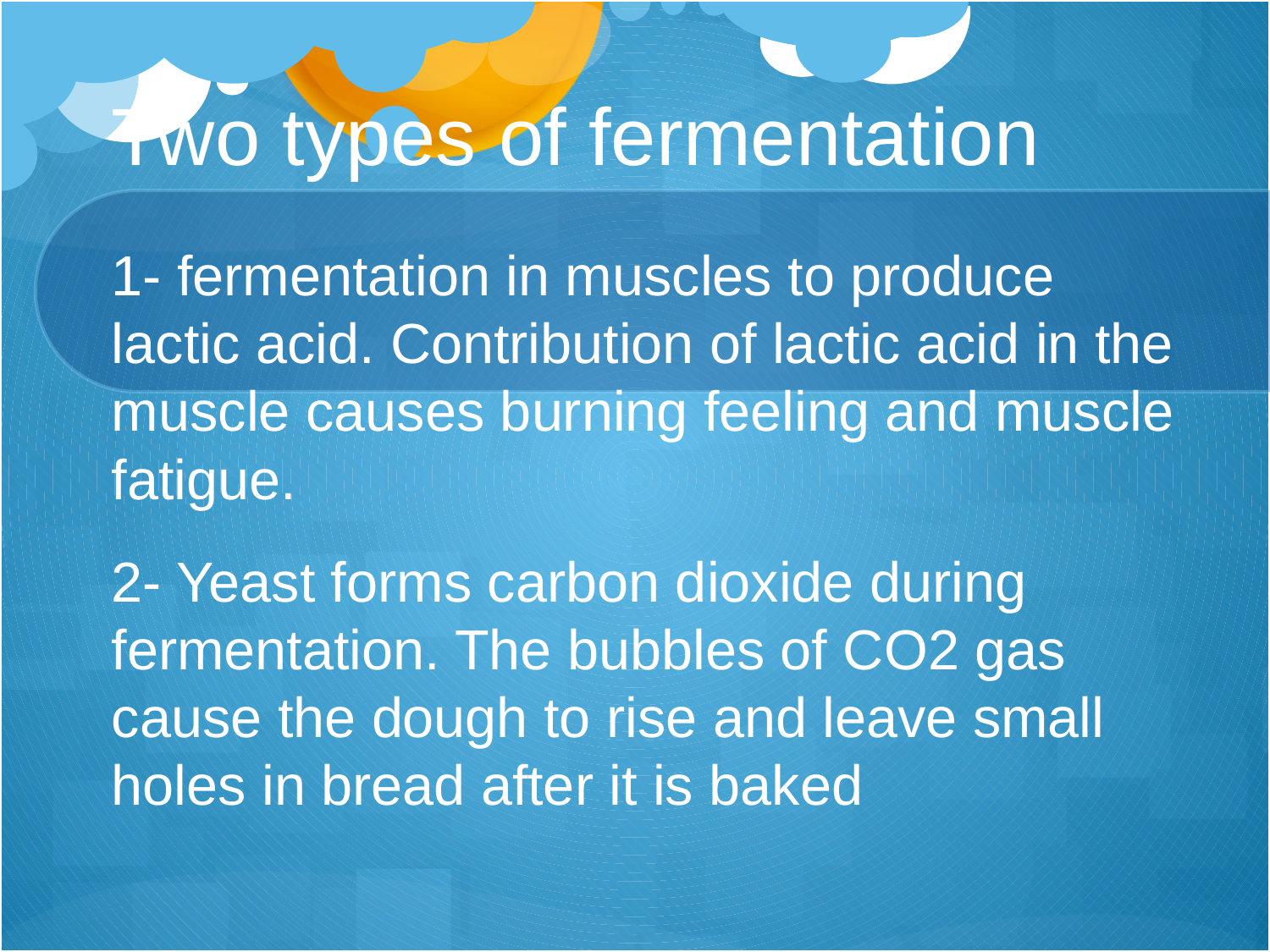

# Two types of fermentation
1- fermentation in muscles to produce lactic acid. Contribution of lactic acid in the muscle causes burning feeling and muscle fatigue.
2- Yeast forms carbon dioxide during fermentation. The bubbles of CO2 gas cause the dough to rise and leave small holes in bread after it is baked